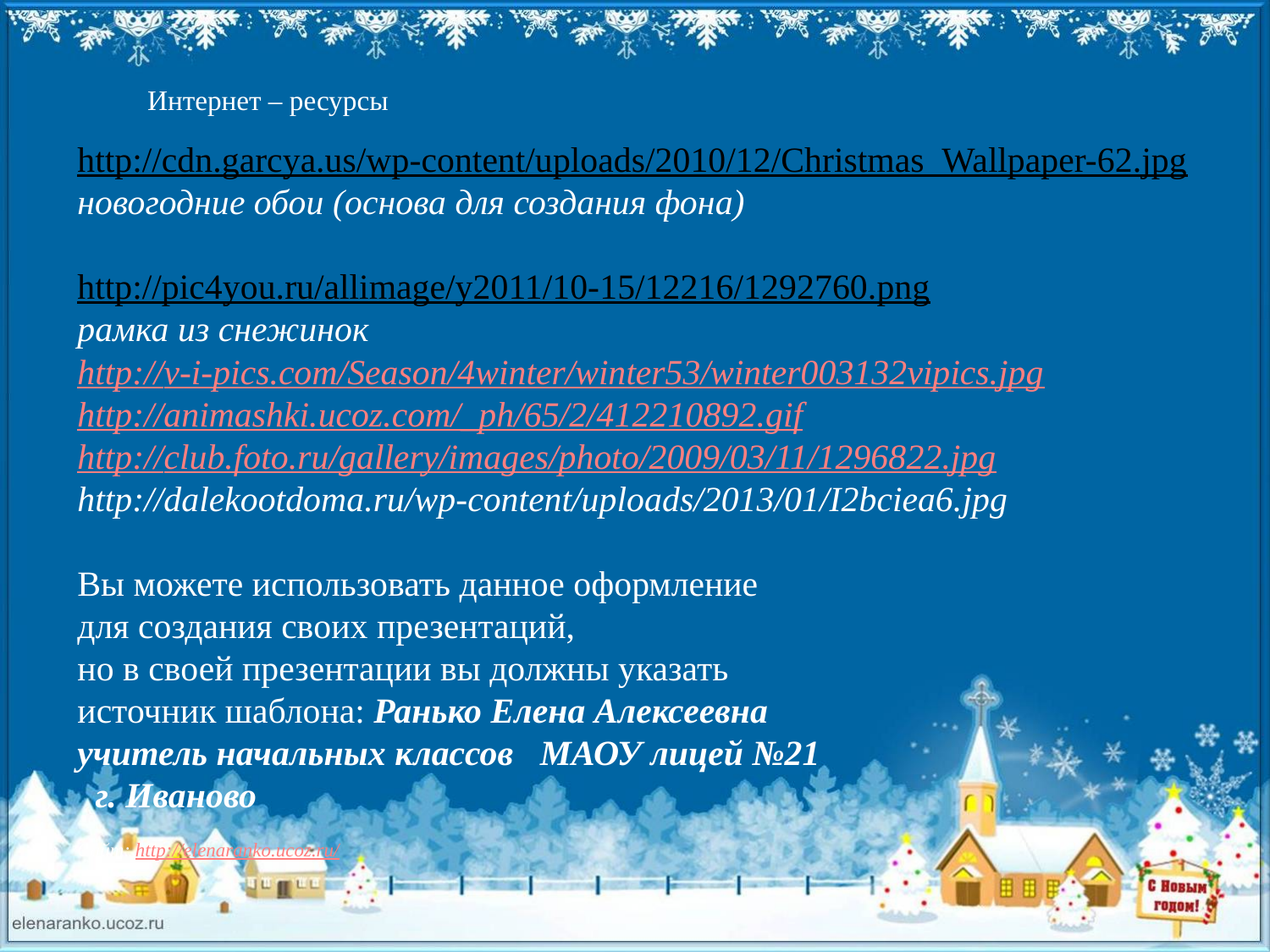

Интернет – ресурсы
http://cdn.garcya.us/wp-content/uploads/2010/12/Christmas_Wallpaper-62.jpg
новогодние обои (основа для создания фона)

http://pic4you.ru/allimage/y2011/10-15/12216/1292760.png
рамка из снежинок
http://v-i-pics.com/Season/4winter/winter53/winter003132vipics.jpg
http://animashki.ucoz.com/_ph/65/2/412210892.gif
http://club.foto.ru/gallery/images/photo/2009/03/11/1296822.jpg
http://dalekootdoma.ru/wp-content/uploads/2013/01/I2bciea6.jpg

Вы можете использовать данное оформление
для создания своих презентаций,
но в своей презентации вы должны указать
источник шаблона: Ранько Елена Алексеевна
учитель начальных классов   МАОУ лицей №21
  г. Иваново

Сайт: http://elenaranko.ucoz.ru/